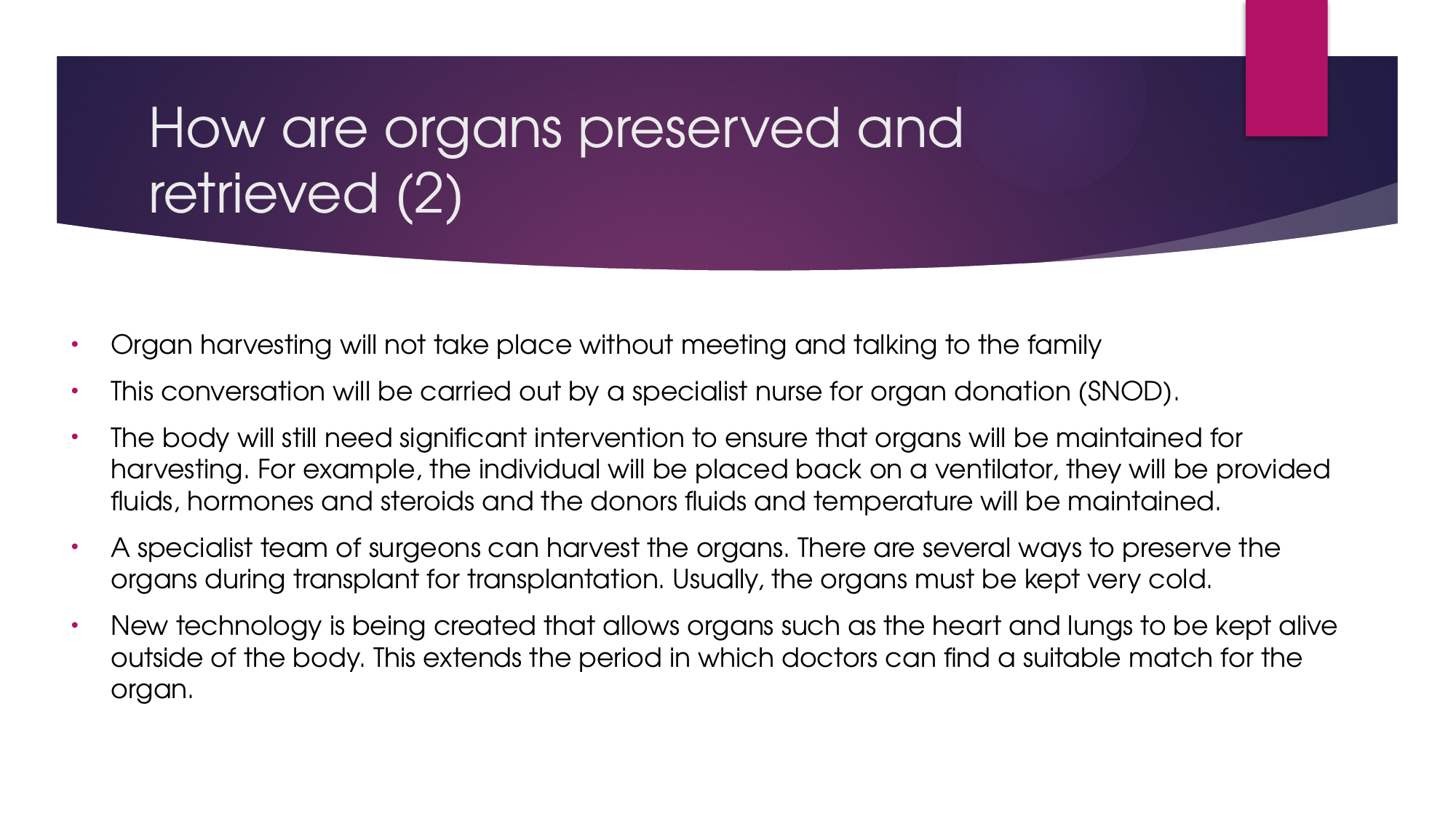

# How are organs preserved and retrieved (2)
Organ harvesting will not take place without meeting and talking to the family
This conversation will be carried out by a specialist nurse for organ donation (SNOD).
The body will still need significant intervention to ensure that organs will be maintained for harvesting. For example, the individual will be placed back on a ventilator, they will be provided fluids, hormones and steroids and the donors fluids and temperature will be maintained.
A specialist team of surgeons can harvest the organs. There are several ways to preserve the organs during transplant for transplantation. Usually, the organs must be kept very cold.
New technology is being created that allows organs such as the heart and lungs to be kept alive outside of the body. This extends the period in which doctors can find a suitable match for the organ.